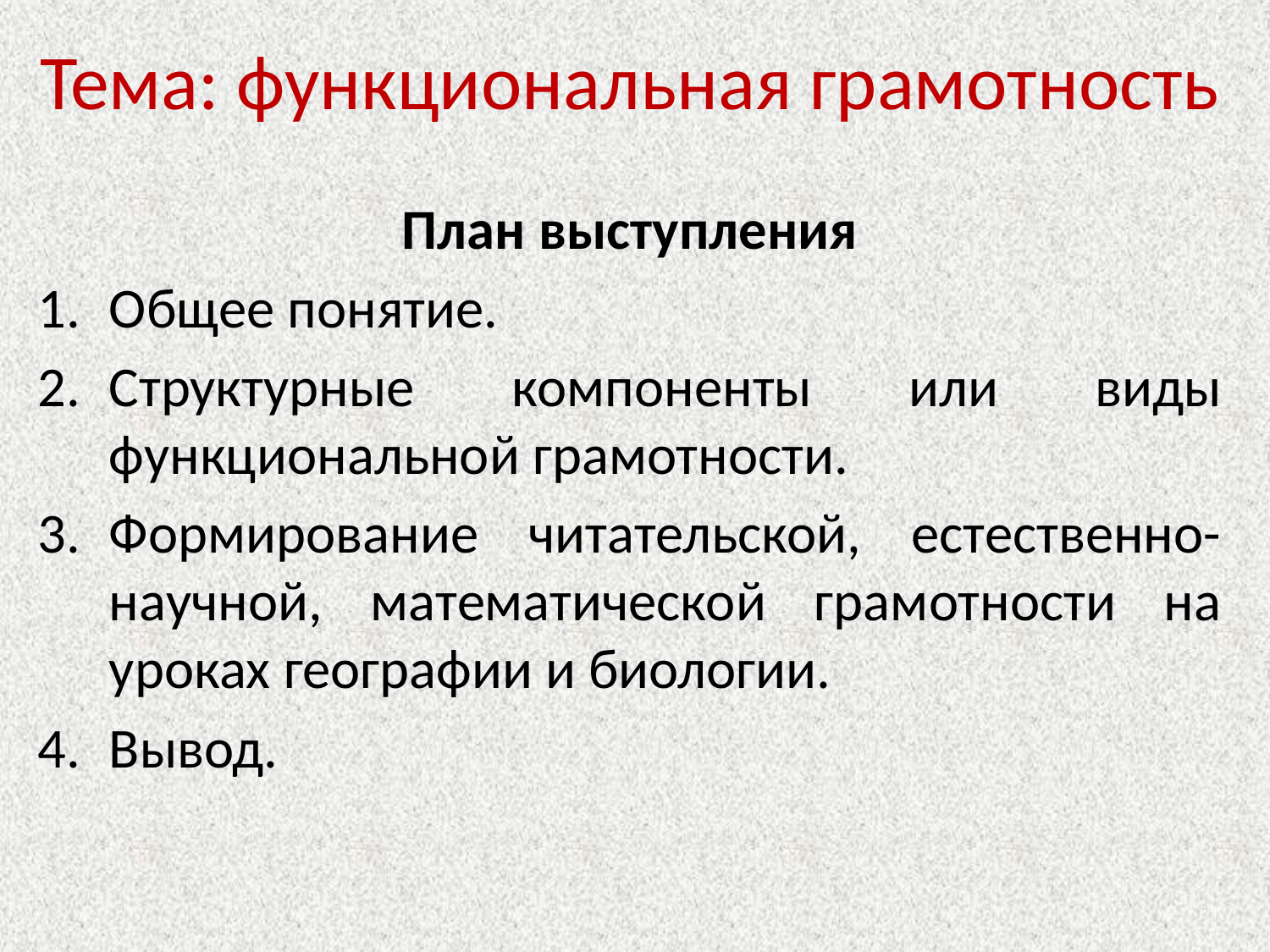

# Тема: функциональная грамотность
План выступления
Общее понятие.
Структурные компоненты или виды функциональной грамотности.
Формирование читательской, естественно-научной, математической грамотности на уроках географии и биологии.
Вывод.